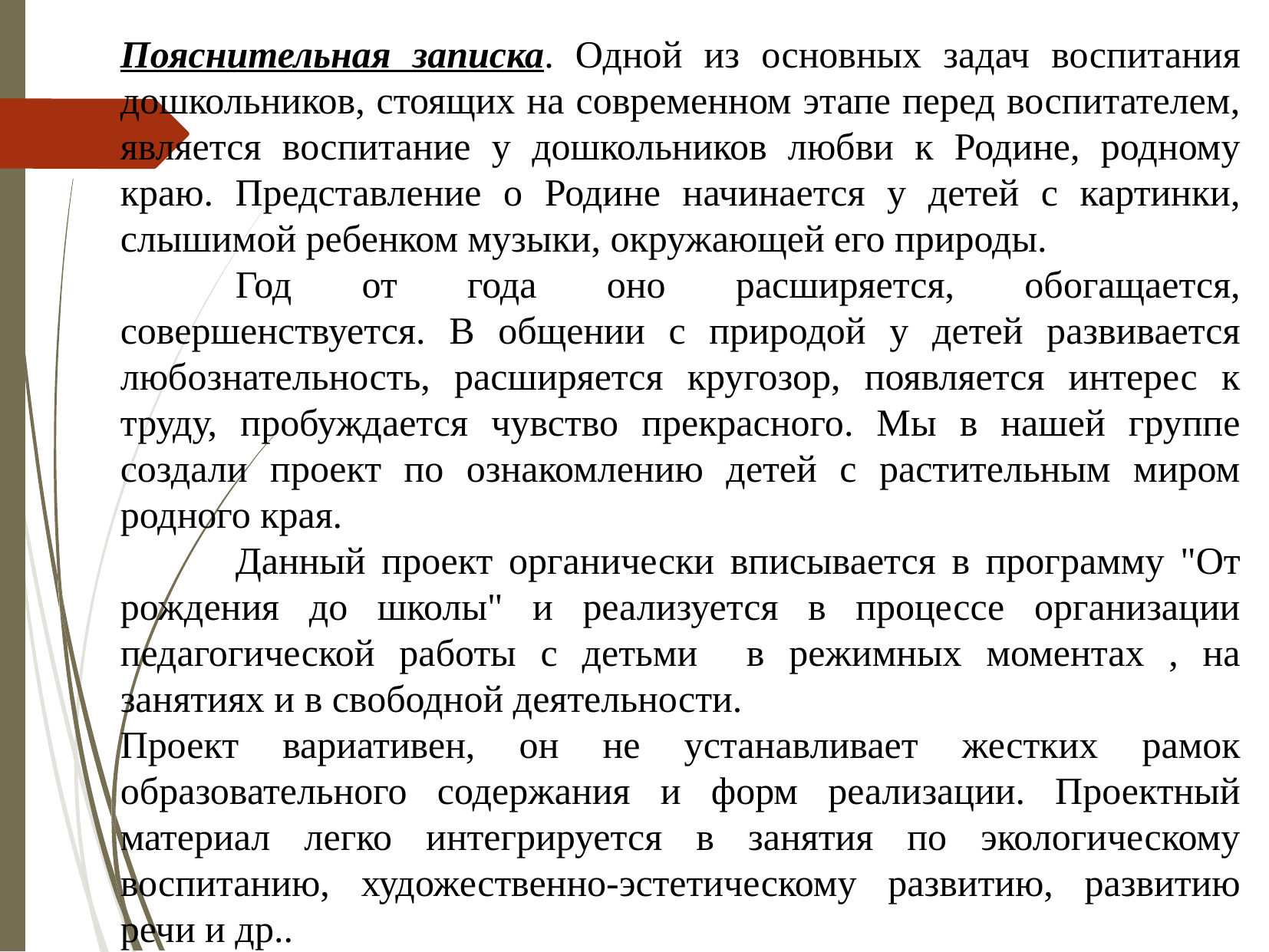

Пояснительная записка. Одной из основных задач воспитания дошкольников, стоящих на современном этапе перед воспитателем, является воспитание у дошкольников любви к Родине, родному краю. Представление о Родине начинается у детей с картинки, слышимой ребенком музыки, окружающей его природы.
	Год от года оно расширяется, обогащается, совершенствуется. В общении с природой у детей развивается любознательность, расширяется кругозор, появляется интерес к труду, пробуждается чувство прекрасного. Мы в нашей группе создали проект по ознакомлению детей с растительным миром родного края.
	Данный проект органически вписывается в программу "От рождения до школы" и реализуется в процессе организации педагогической работы с детьми  в режимных моментах , на занятиях и в свободной деятельности.
Проект вариативен, он не устанавливает жестких рамок образовательного содержания и форм реализации. Проектный материал легко интегрируется в занятия по экологическому воспитанию, художественно-эстетическому развитию, развитию речи и др..